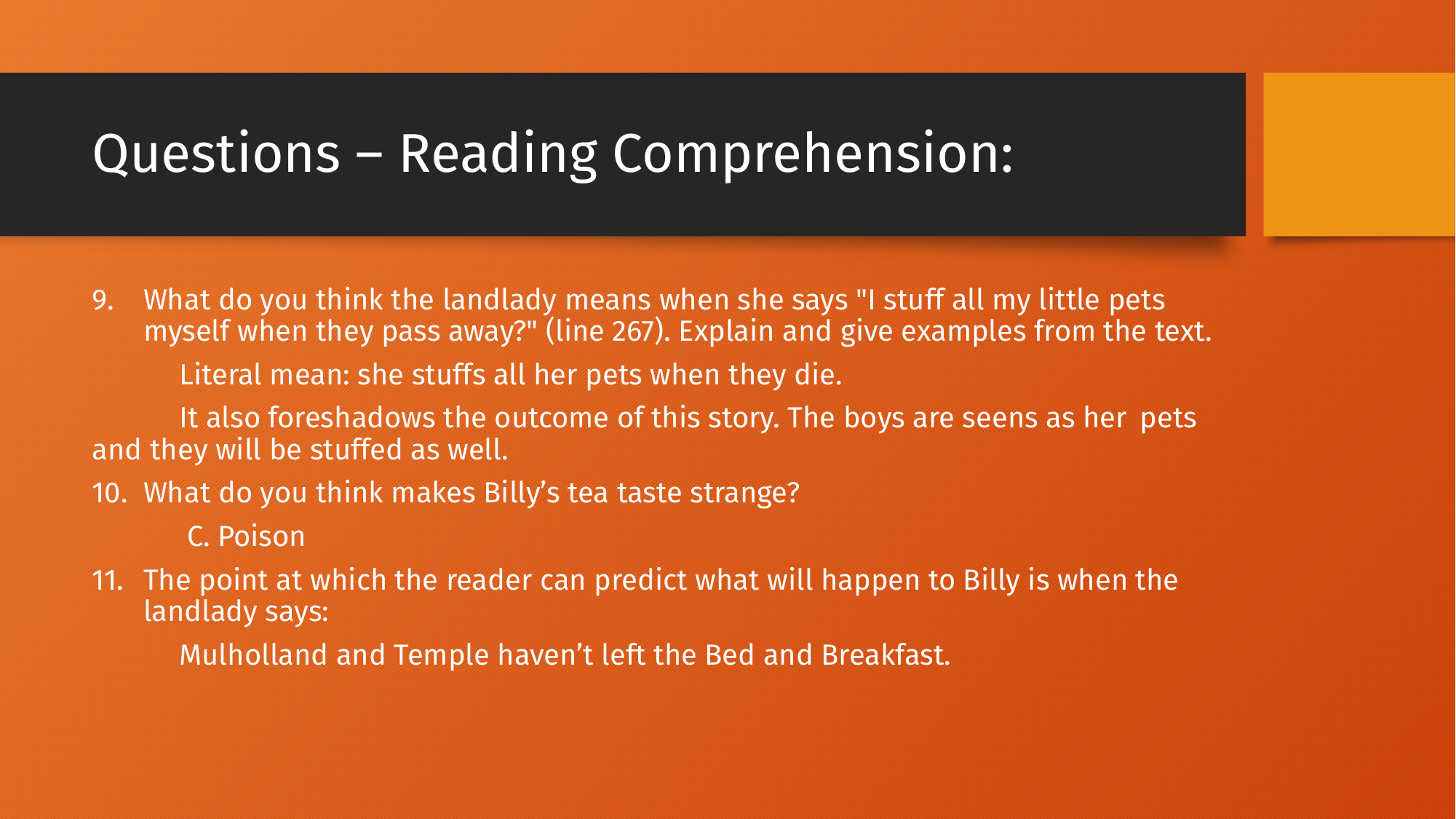

# Questions – Reading Comprehension:
What do you think the landlady means when she says "I stuff all my little pets myself when they pass away?" (line 267). Explain and give examples from the text.
	Literal mean: she stuffs all her pets when they die.
	It also foreshadows the outcome of this story. The boys are seens as her 	pets and they will be stuffed as well.
What do you think makes Billy’s tea taste strange?
	 C. Poison
The point at which the reader can predict what will happen to Billy is when the landlady says:
	Mulholland and Temple haven’t left the Bed and Breakfast.